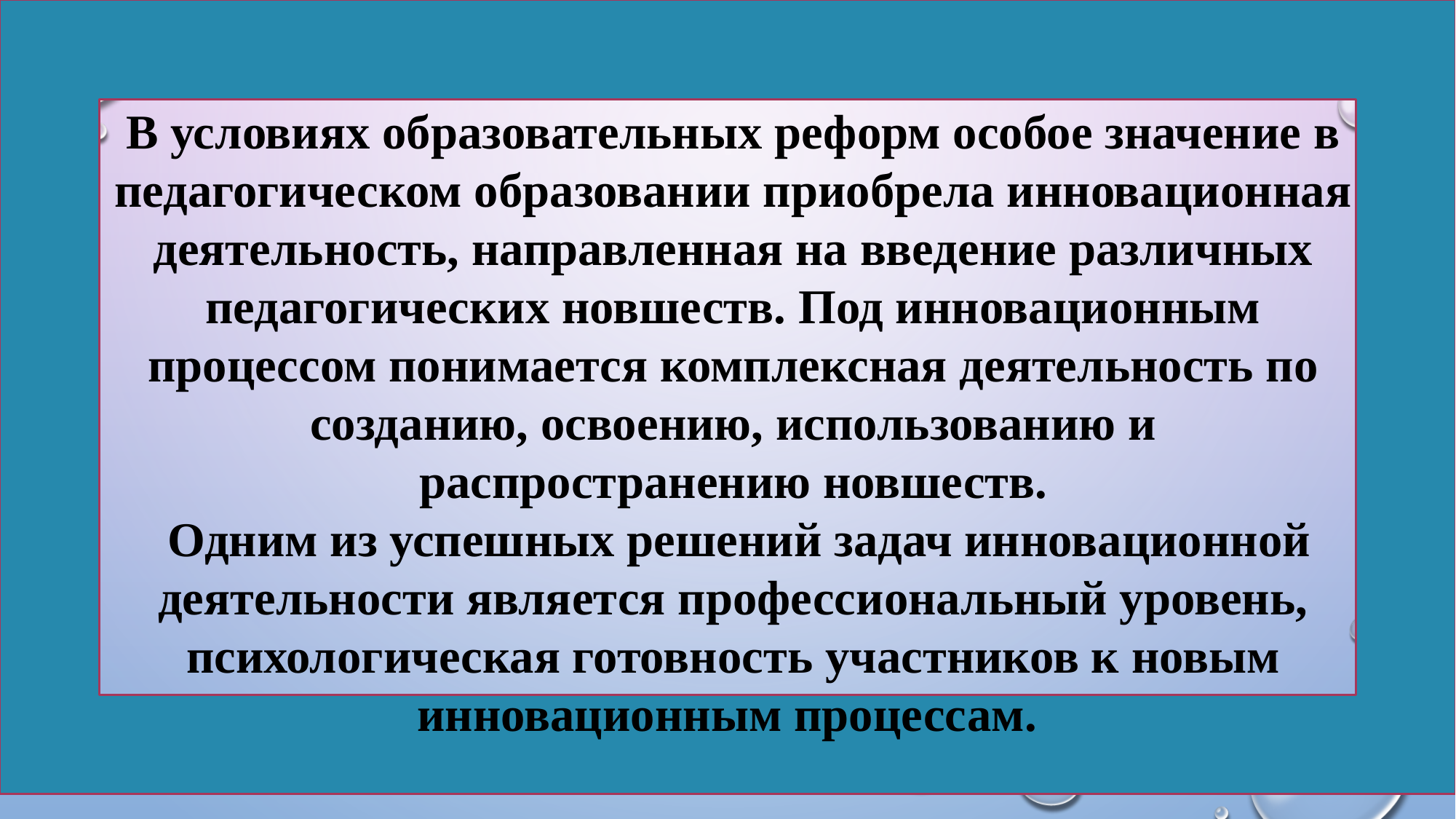

В условиях образовательных реформ особое значение в педагогическом образовании приобрела инновационная деятельность, направленная на введение различных педагогических новшеств. Под инновационным процессом понимается комплексная деятельность по созданию, освоению, использованию и распространению новшеств.
 Одним из успешных решений задач инновационной деятельности является профессиональный уровень, психологическая готовность участников к новым инновационным процессам.